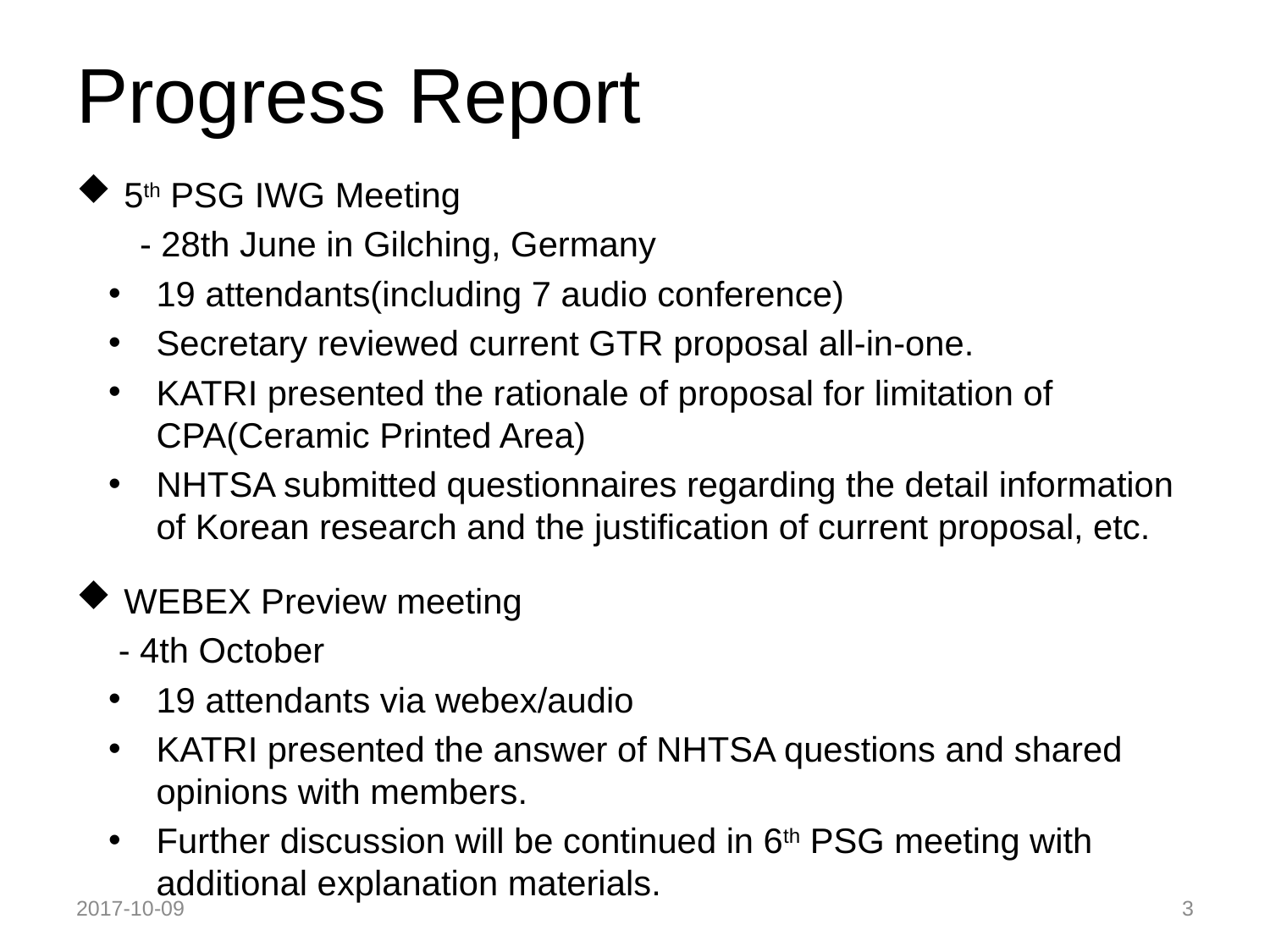

# Progress Report
5th PSG IWG Meeting
- 28th June in Gilching, Germany
19 attendants(including 7 audio conference)
Secretary reviewed current GTR proposal all-in-one.
KATRI presented the rationale of proposal for limitation of CPA(Ceramic Printed Area)
NHTSA submitted questionnaires regarding the detail information of Korean research and the justification of current proposal, etc.

WEBEX Preview meeting
 - 4th October
19 attendants via webex/audio
KATRI presented the answer of NHTSA questions and shared opinions with members.
Further discussion will be continued in 6th PSG meeting with additional explanation materials.
2017-10-09
3